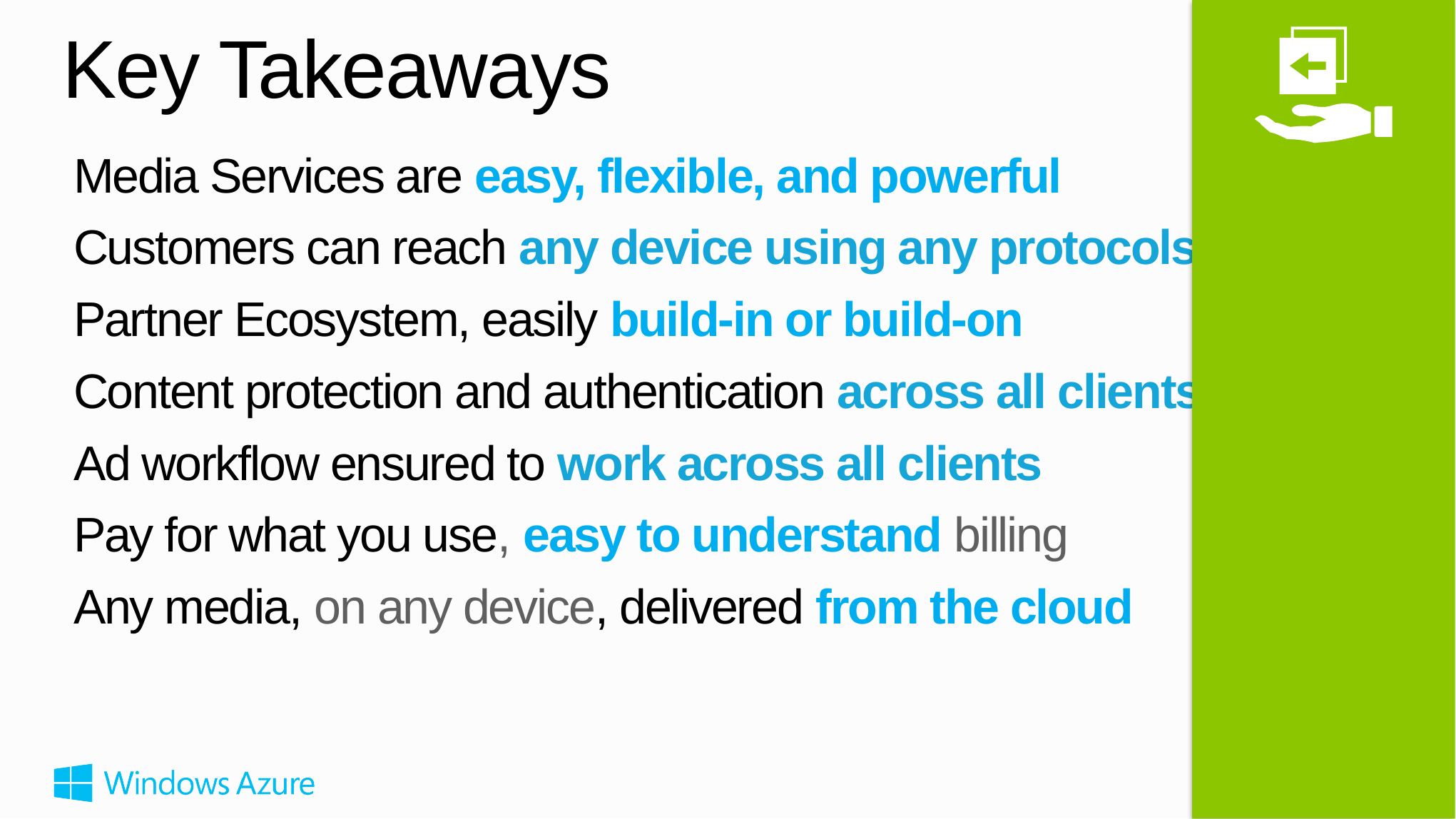

# Key Takeaways
Media Services are easy, flexible, and powerful
Customers can reach any device using any protocols
Partner Ecosystem, easily build-in or build-on
Content protection and authentication across all clients
Ad workflow ensured to work across all clients
Pay for what you use, easy to understand billing
Any media, on any device, delivered from the cloud